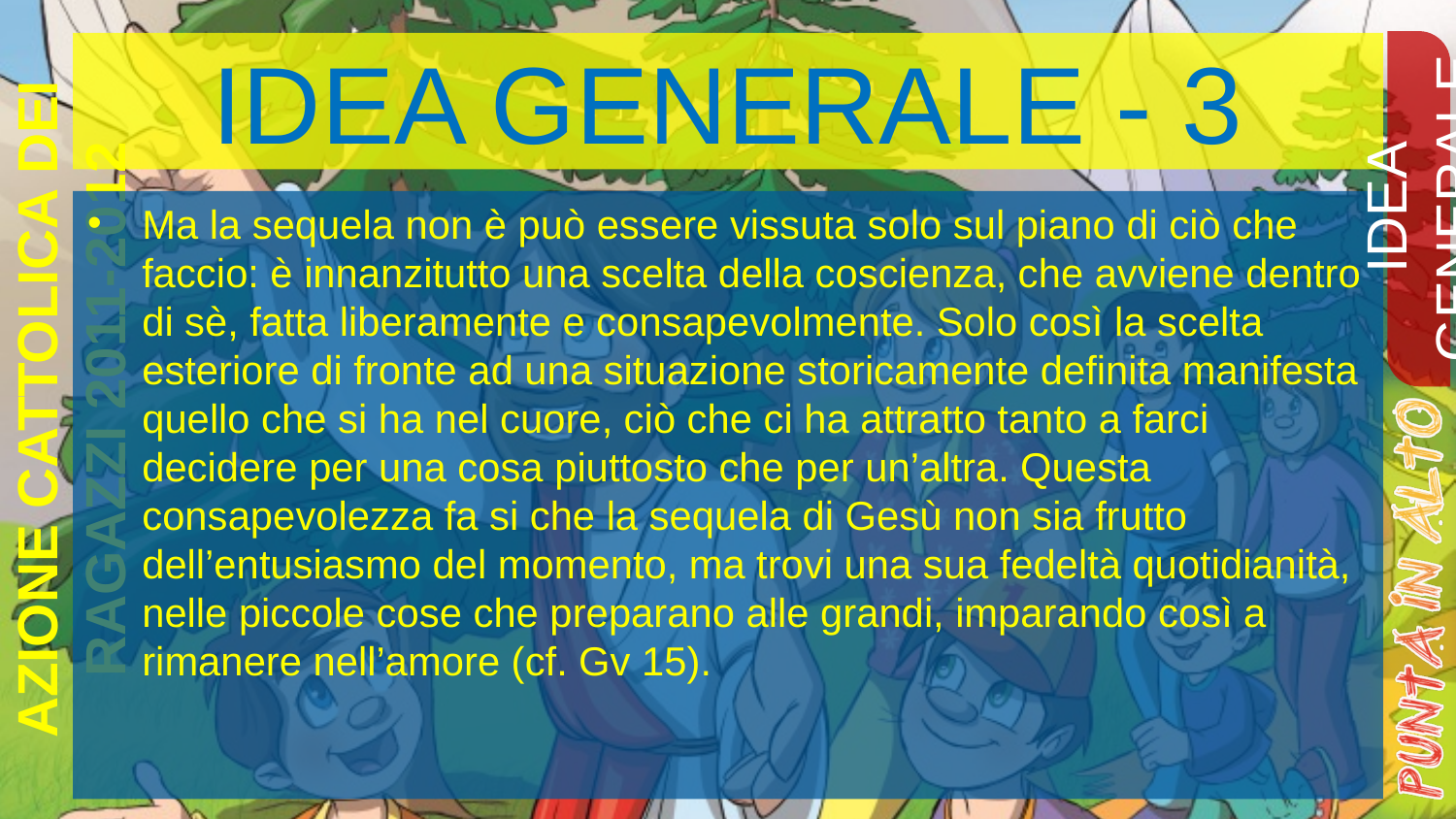

# IDEA GENERALE - 3
IDEA GENERALE
Ma la sequela non è può essere vissuta solo sul piano di ciò che faccio: è innanzitutto una scelta della coscienza, che avviene dentro di sè, fatta liberamente e consapevolmente. Solo così la scelta esteriore di fronte ad una situazione storicamente definita manifesta quello che si ha nel cuore, ciò che ci ha attratto tanto a farci decidere per una cosa piuttosto che per un’altra. Questa consapevolezza fa si che la sequela di Gesù non sia frutto dell’entusiasmo del momento, ma trovi una sua fedeltà quotidianità, nelle piccole cose che preparano alle grandi, imparando così a rimanere nell’amore (cf. Gv 15).